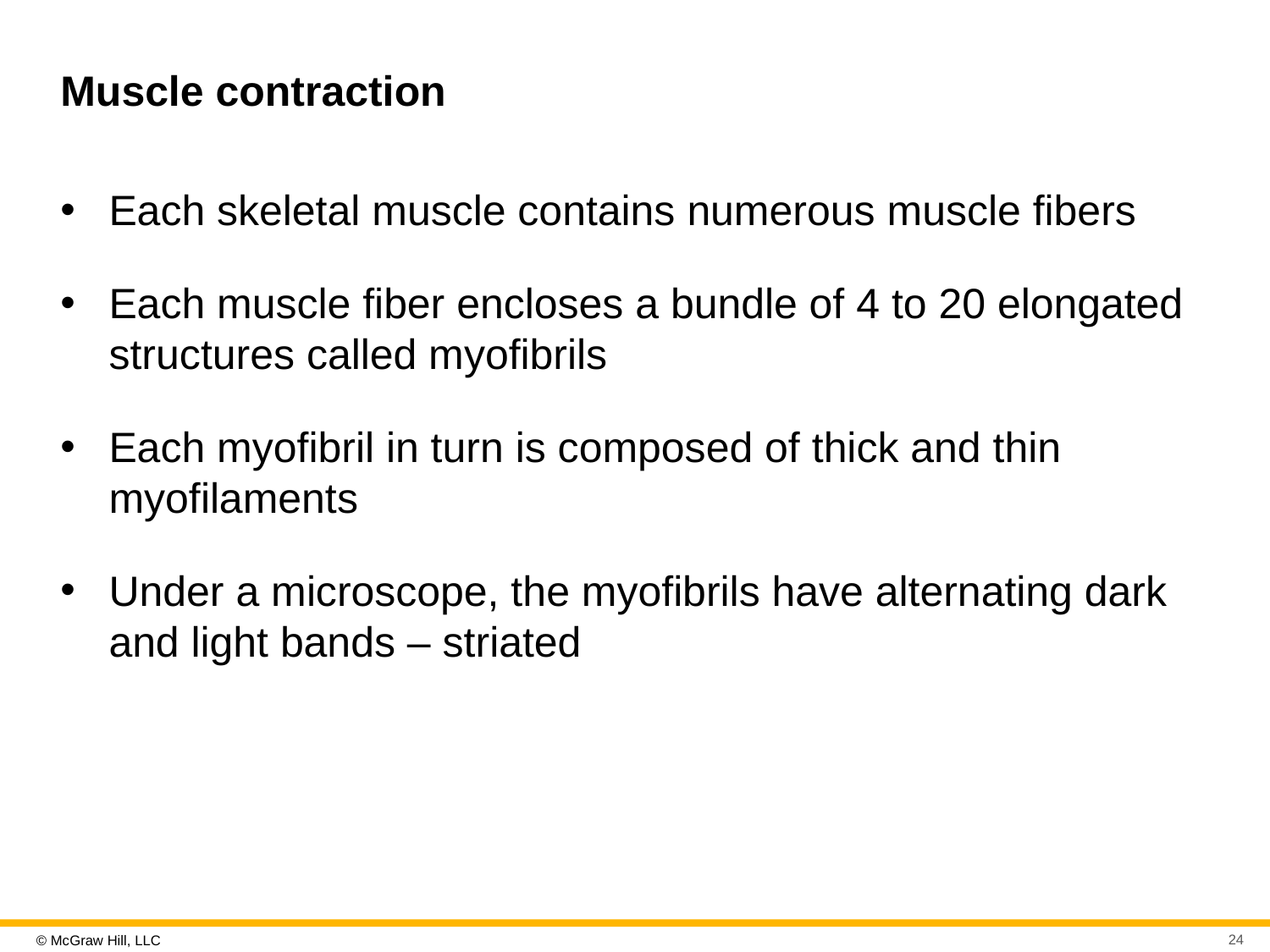

# Muscle contraction
Each skeletal muscle contains numerous muscle fibers
Each muscle fiber encloses a bundle of 4 to 20 elongated structures called myofibrils
Each myofibril in turn is composed of thick and thin myofilaments
Under a microscope, the myofibrils have alternating dark and light bands – striated
24